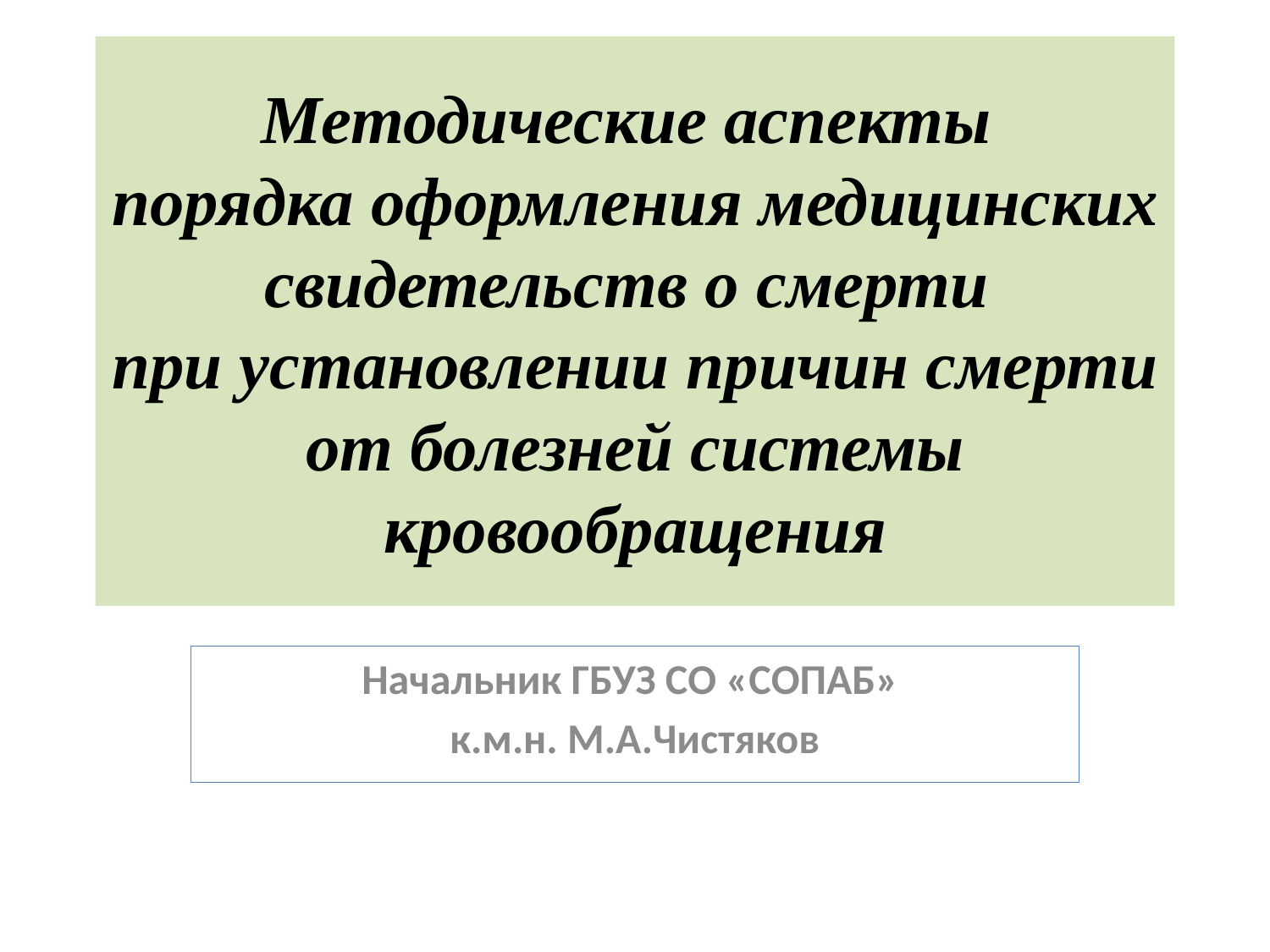

# Методические аспекты порядка оформления медицинских свидетельств о смерти при установлении причин смерти от болезней системы кровообращения
Начальник ГБУЗ СО «СОПАБ»
к.м.н. М.А.Чистяков